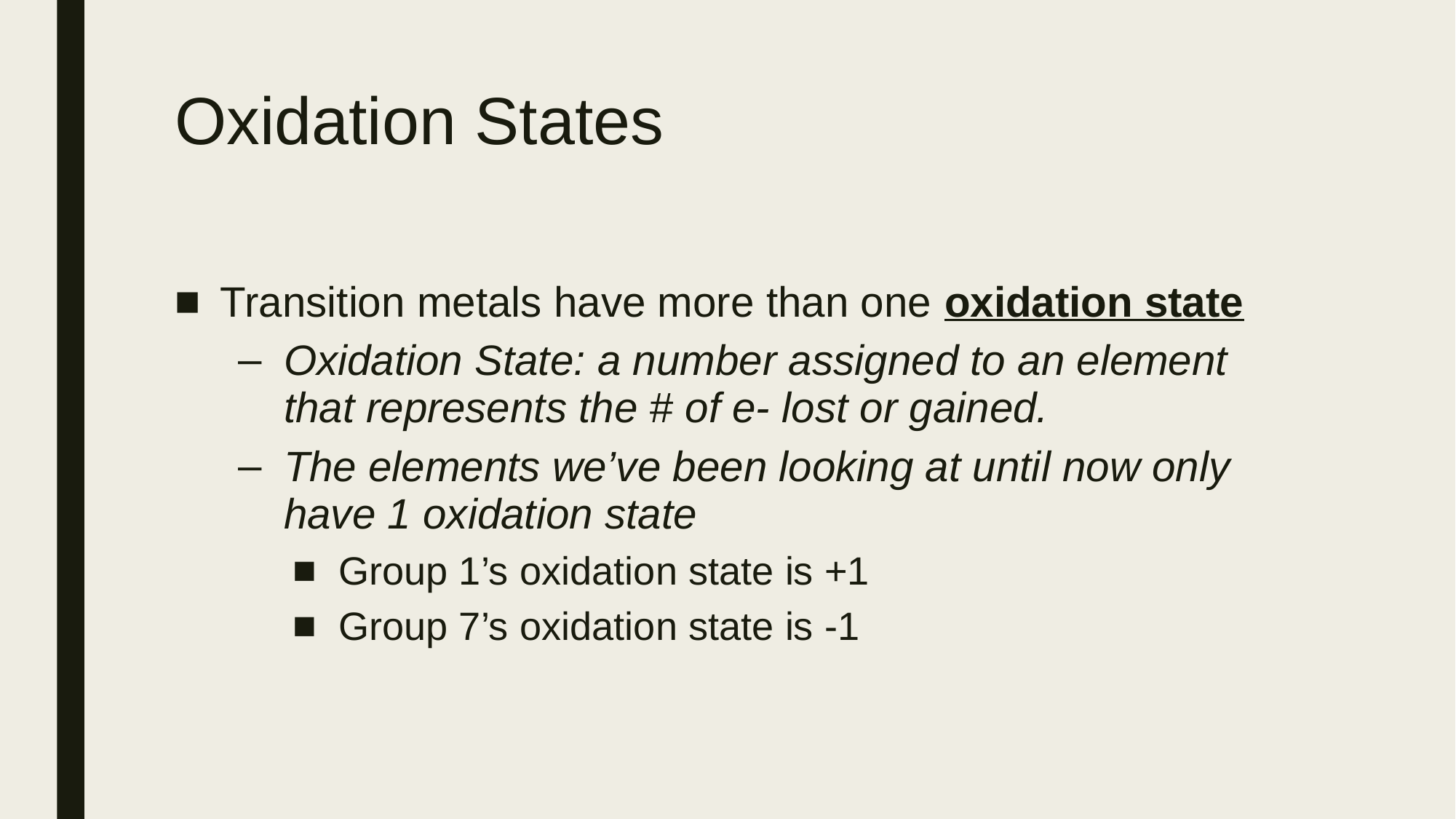

# Oxidation States
Transition metals have more than one oxidation state
Oxidation State: a number assigned to an element that represents the # of e- lost or gained.
The elements we’ve been looking at until now only have 1 oxidation state
Group 1’s oxidation state is +1
Group 7’s oxidation state is -1